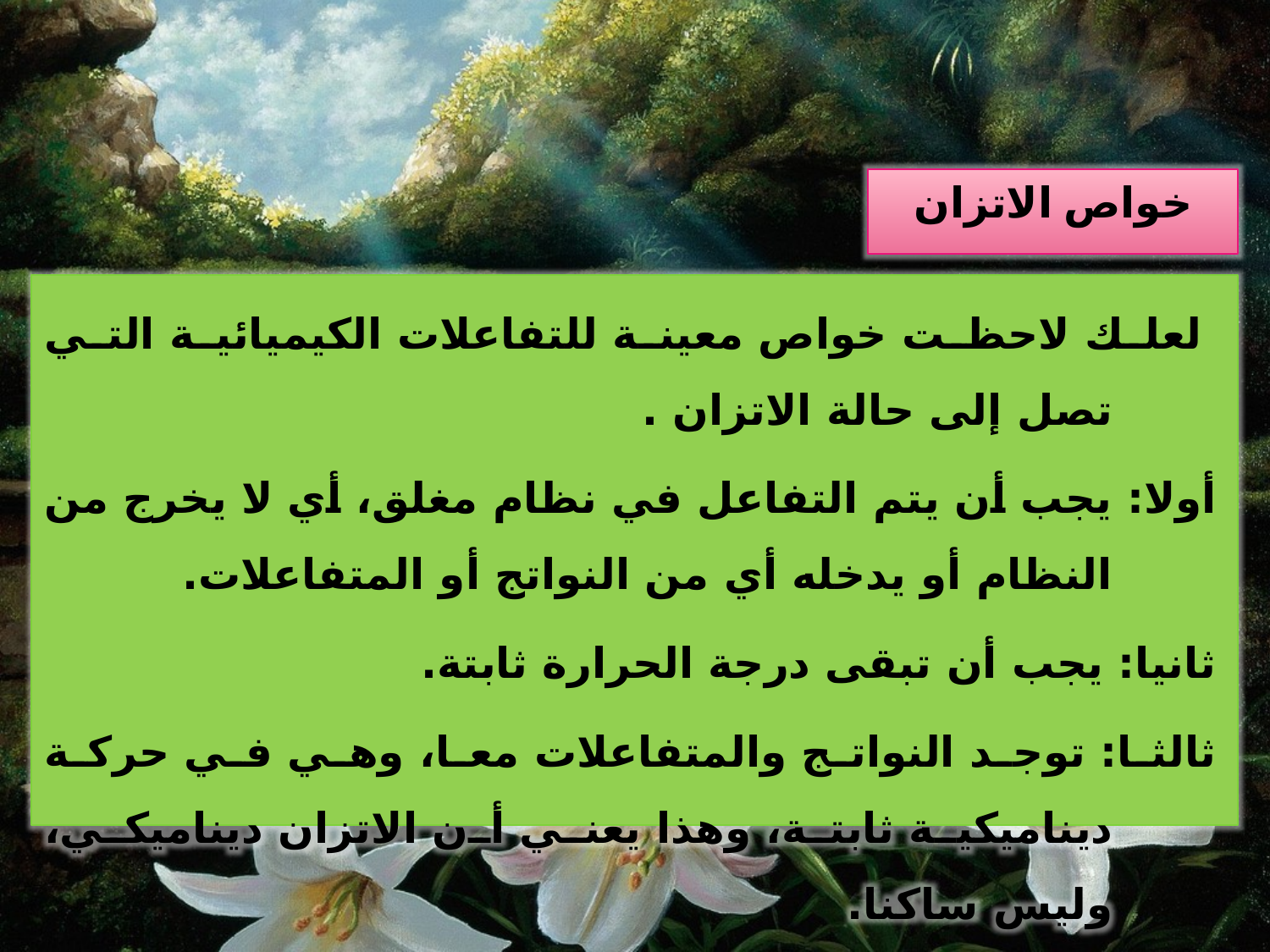

خواص الاتزان
 لعلك لاحظت خواص معينة للتفاعلات الكيميائية التي تصل إلى حالة الاتزان .
أولا: يجب أن يتم التفاعل في نظام مغلق، أي لا يخرج من النظام أو يدخله أي من النواتج أو المتفاعلات.
ثانيا: يجب أن تبقى درجة الحرارة ثابتة.
ثالثا: توجد النواتج والمتفاعلات معا، وهي في حركة ديناميكية ثابتة، وهذا يعني أن الاتزان ديناميكي، وليس ساكنا.